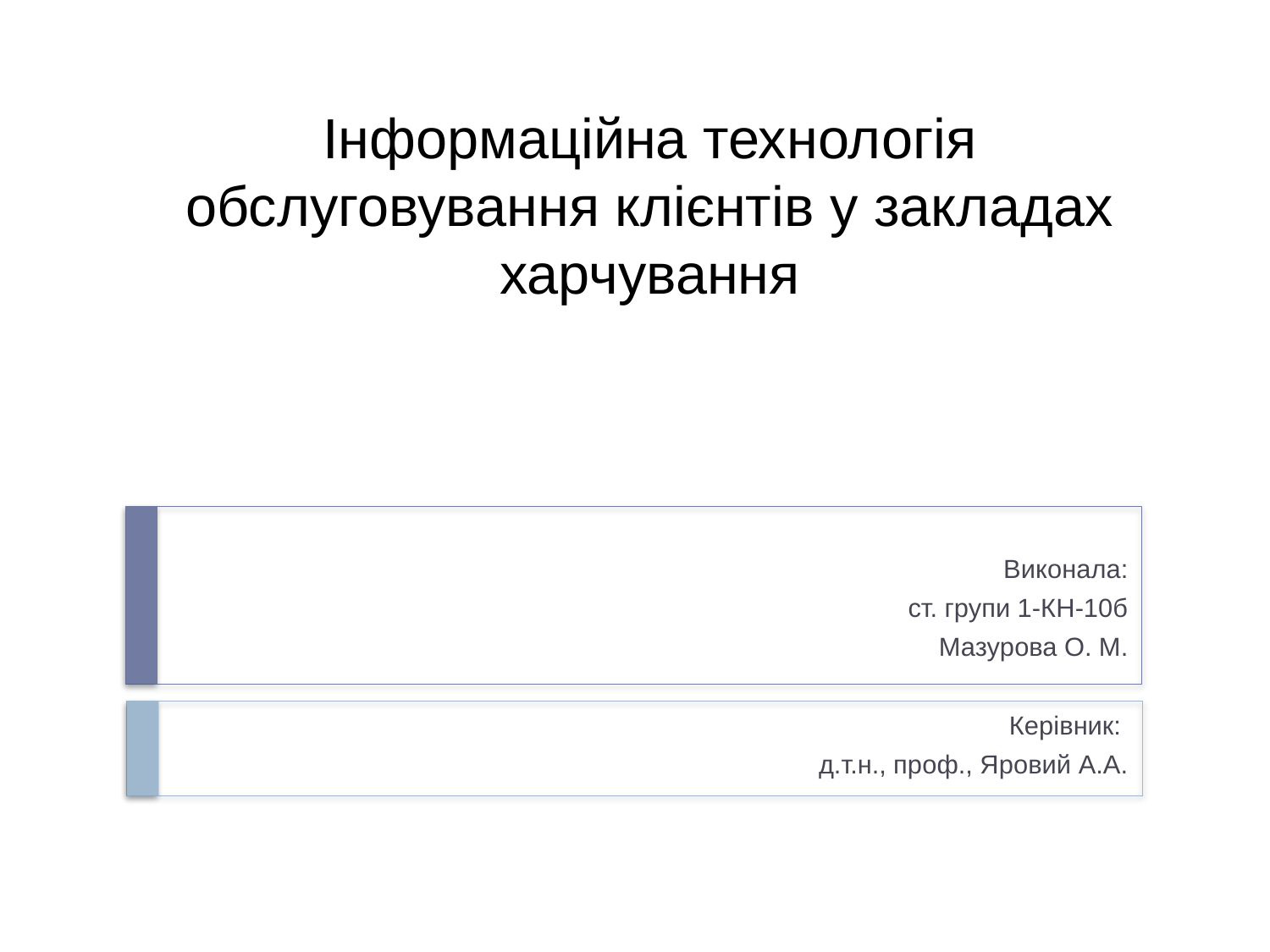

# Інформаційна технологія обслуговування клієнтів у закладах харчування
Виконала:
ст. групи 1-КН-10б
Мазурова О. М.

Керівник:
д.т.н., проф., Яровий А.А.